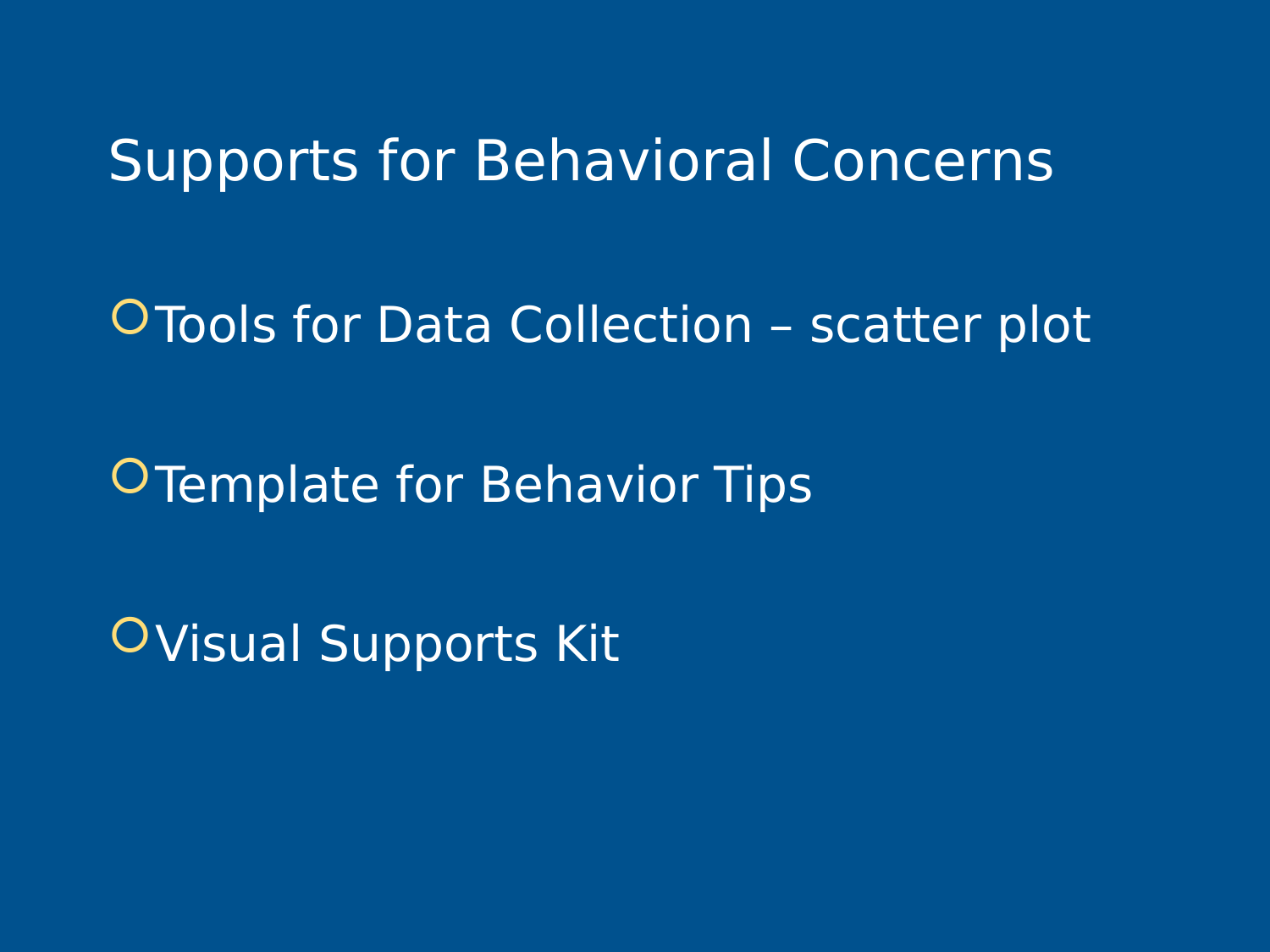

# Supports for Behavioral Concerns
Tools for Data Collection – scatter plot

Template for Behavior Tips

Visual Supports Kit